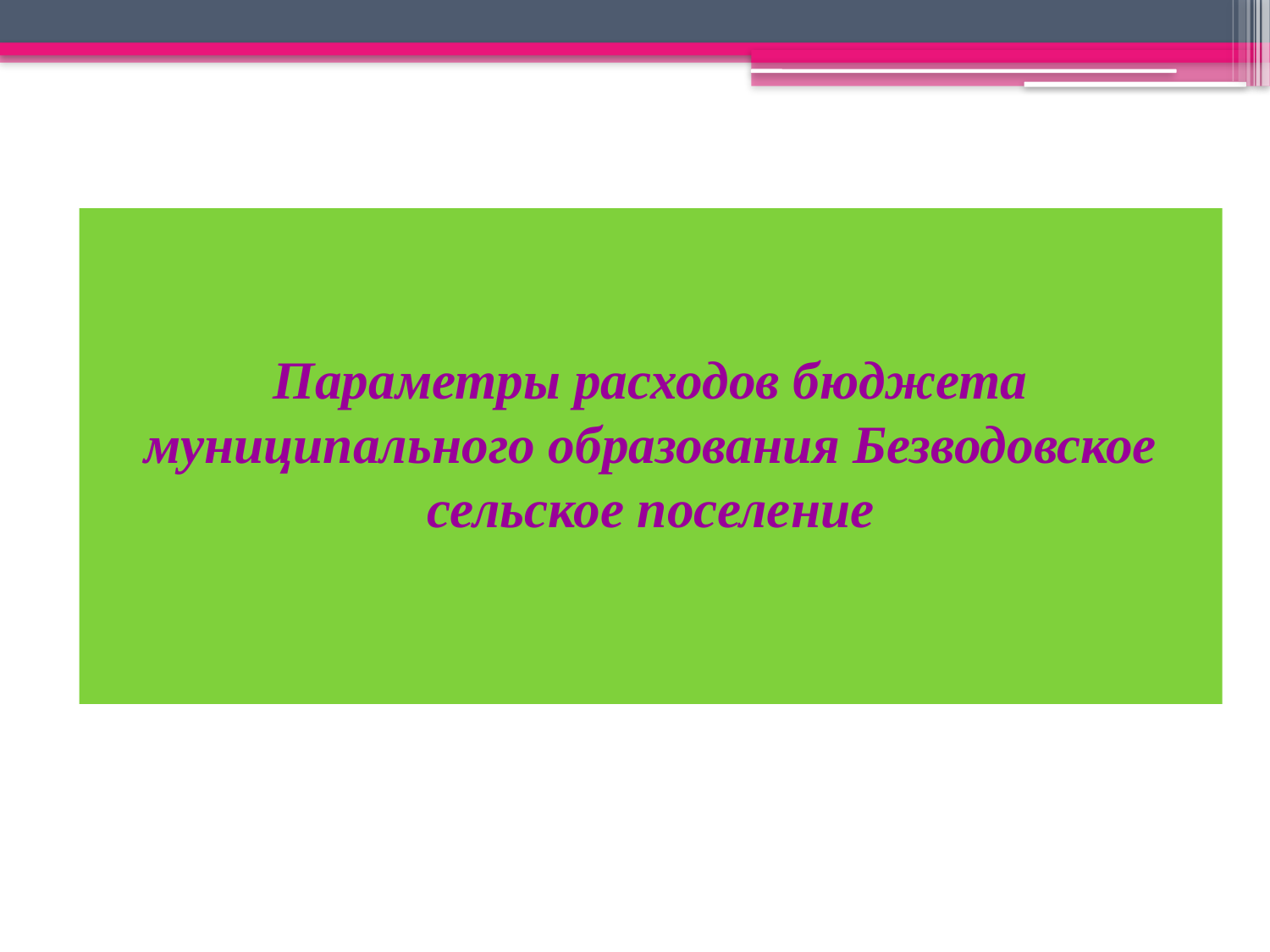

# Параметры расходов бюджета муниципального образования Безводовское сельское поселение